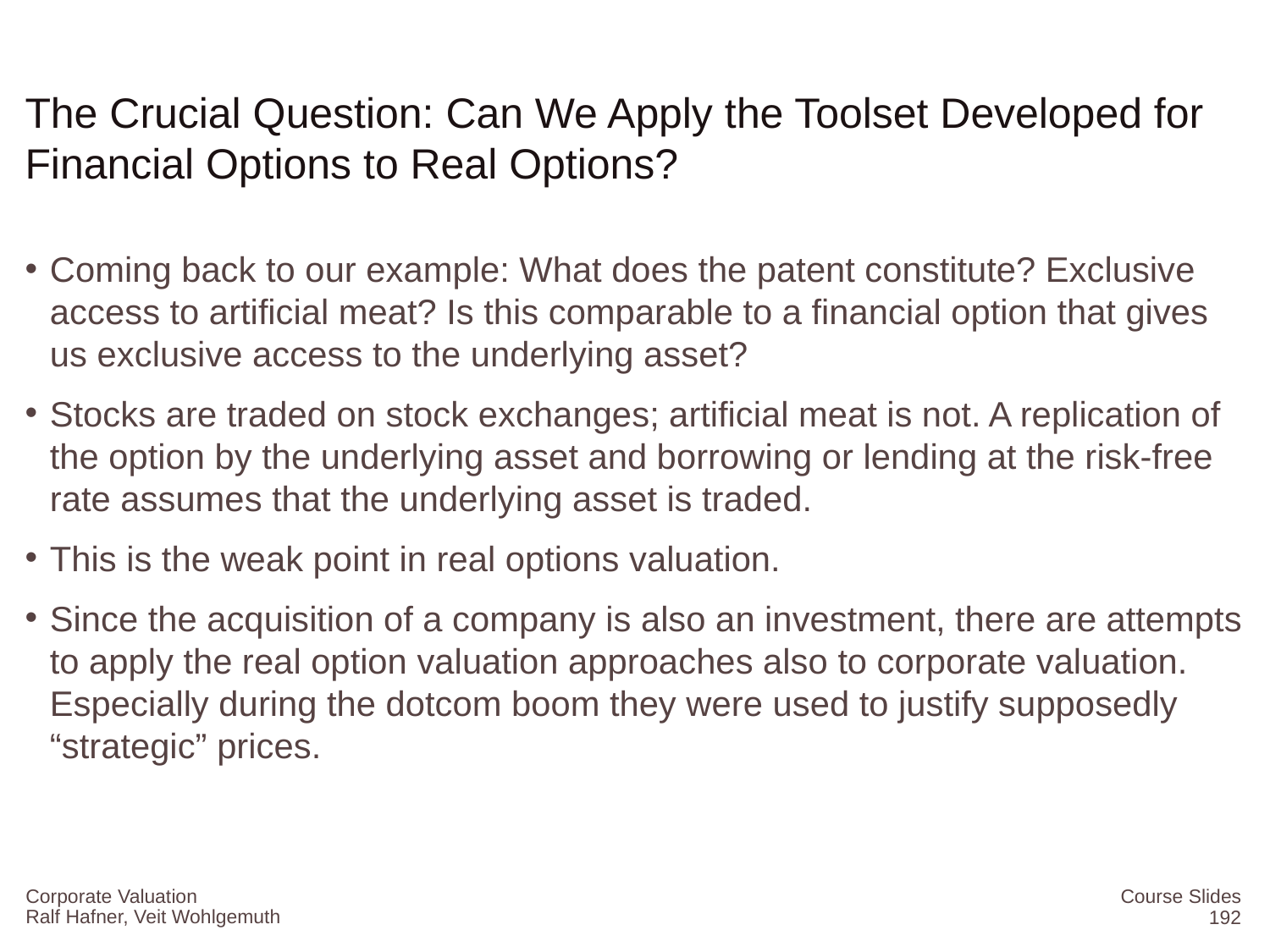

# The Crucial Question: Can We Apply the Toolset Developed for Financial Options to Real Options?
Coming back to our example: What does the patent constitute? Exclusive access to artificial meat? Is this comparable to a financial option that gives us exclusive access to the underlying asset?
Stocks are traded on stock exchanges; artificial meat is not. A replication of the option by the underlying asset and borrowing or lending at the risk-free rate assumes that the underlying asset is traded.
This is the weak point in real options valuation.
Since the acquisition of a company is also an investment, there are attempts to apply the real option valuation approaches also to corporate valuation. Especially during the dotcom boom they were used to justify supposedly “strategic” prices.

Corporate Valuation
Course Slides
192